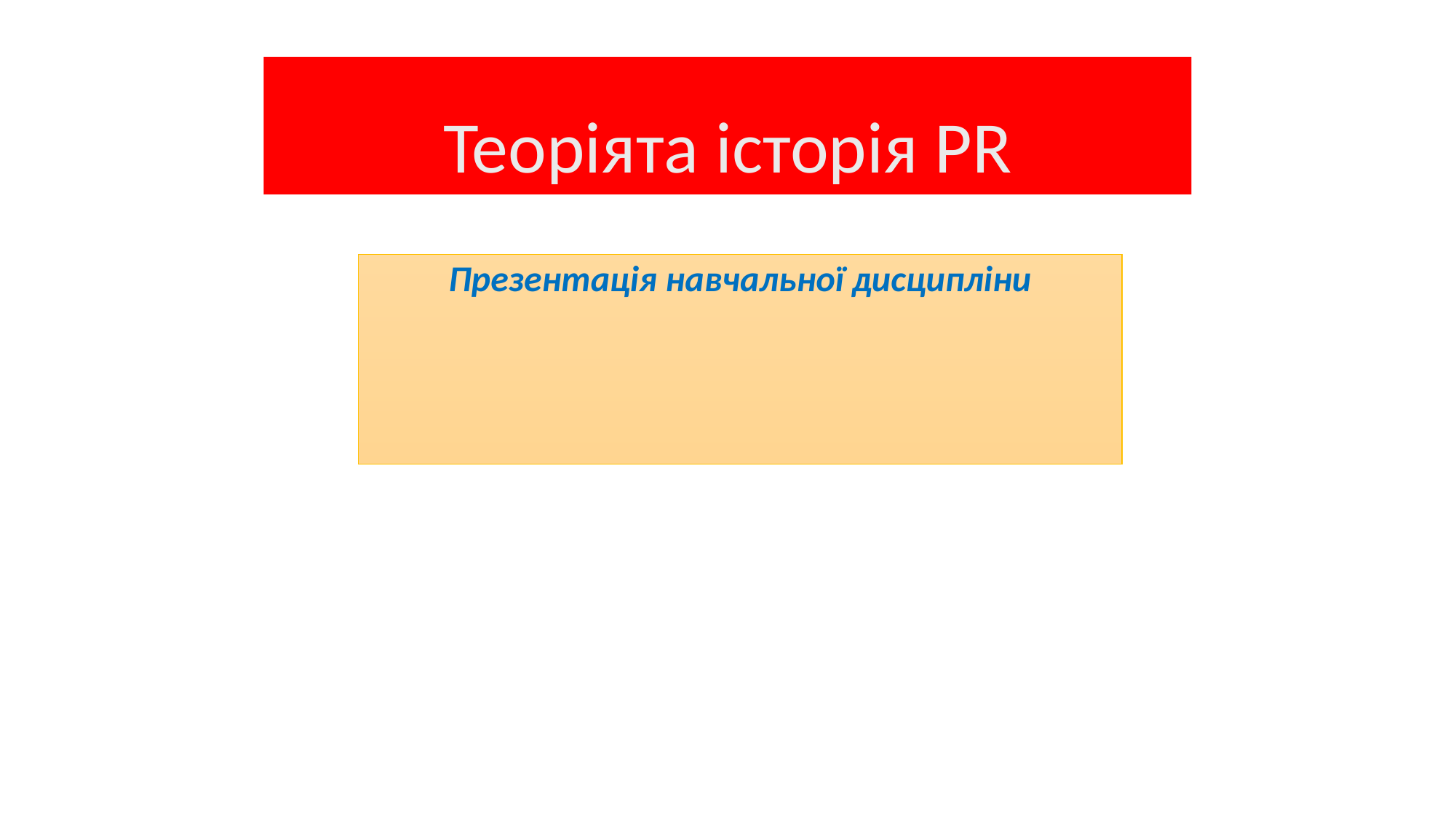

# Теоріята історія PR
Презентація навчальної дисципліни